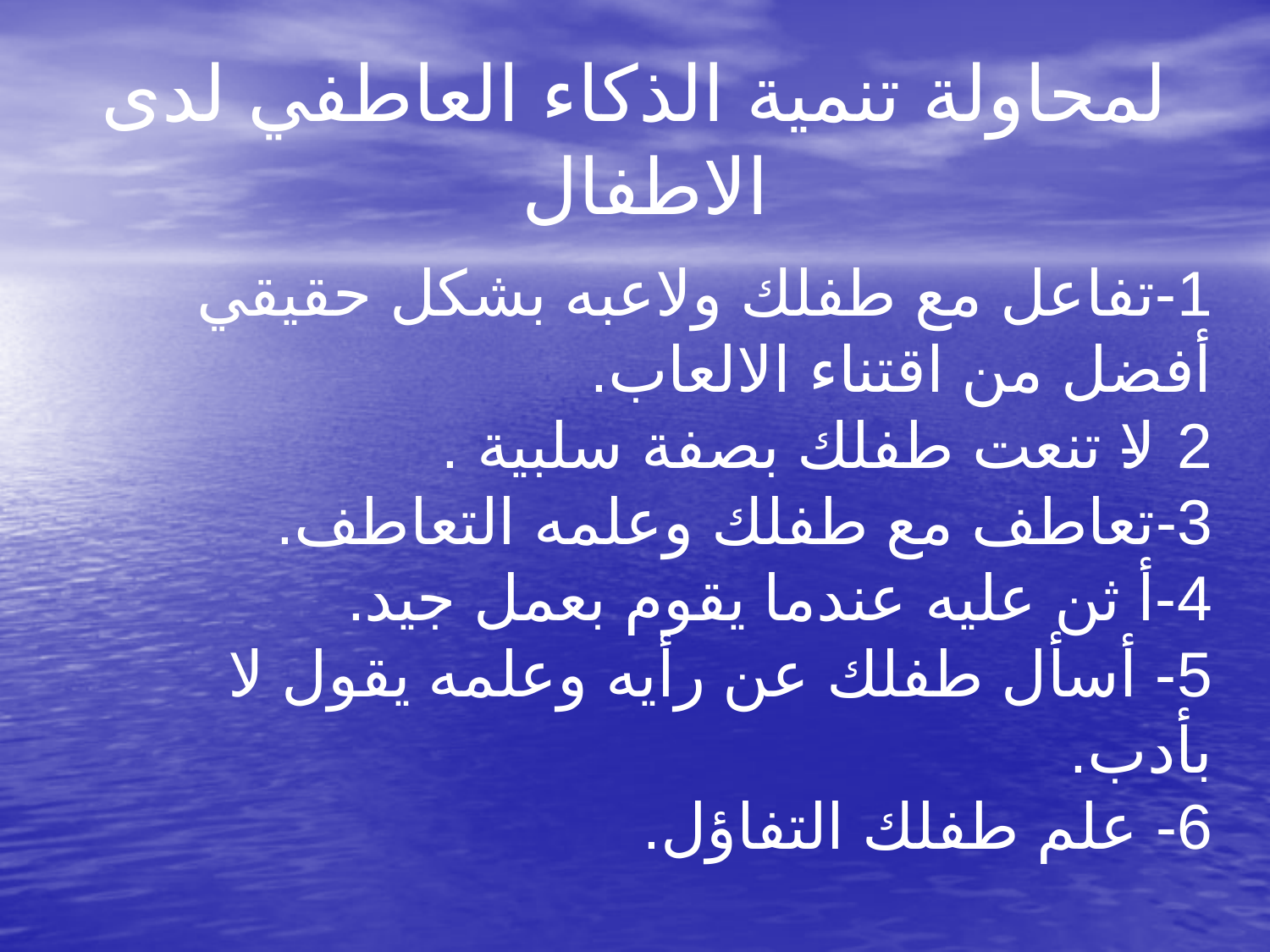

# لمحاولة تنمية الذكاء العاطفي لدى الاطفال
1-تفاعل مع طفلك ولاعبه بشكل حقيقي أفضل من اقتناء الالعاب.
2-لا تنعت طفلك بصفة سلبية .
3-تعاطف مع طفلك وعلمه التعاطف.
4-أ ثن عليه عندما يقوم بعمل جيد.
5- أسأل طفلك عن رأيه وعلمه يقول لا بأدب.
6- علم طفلك التفاؤل.